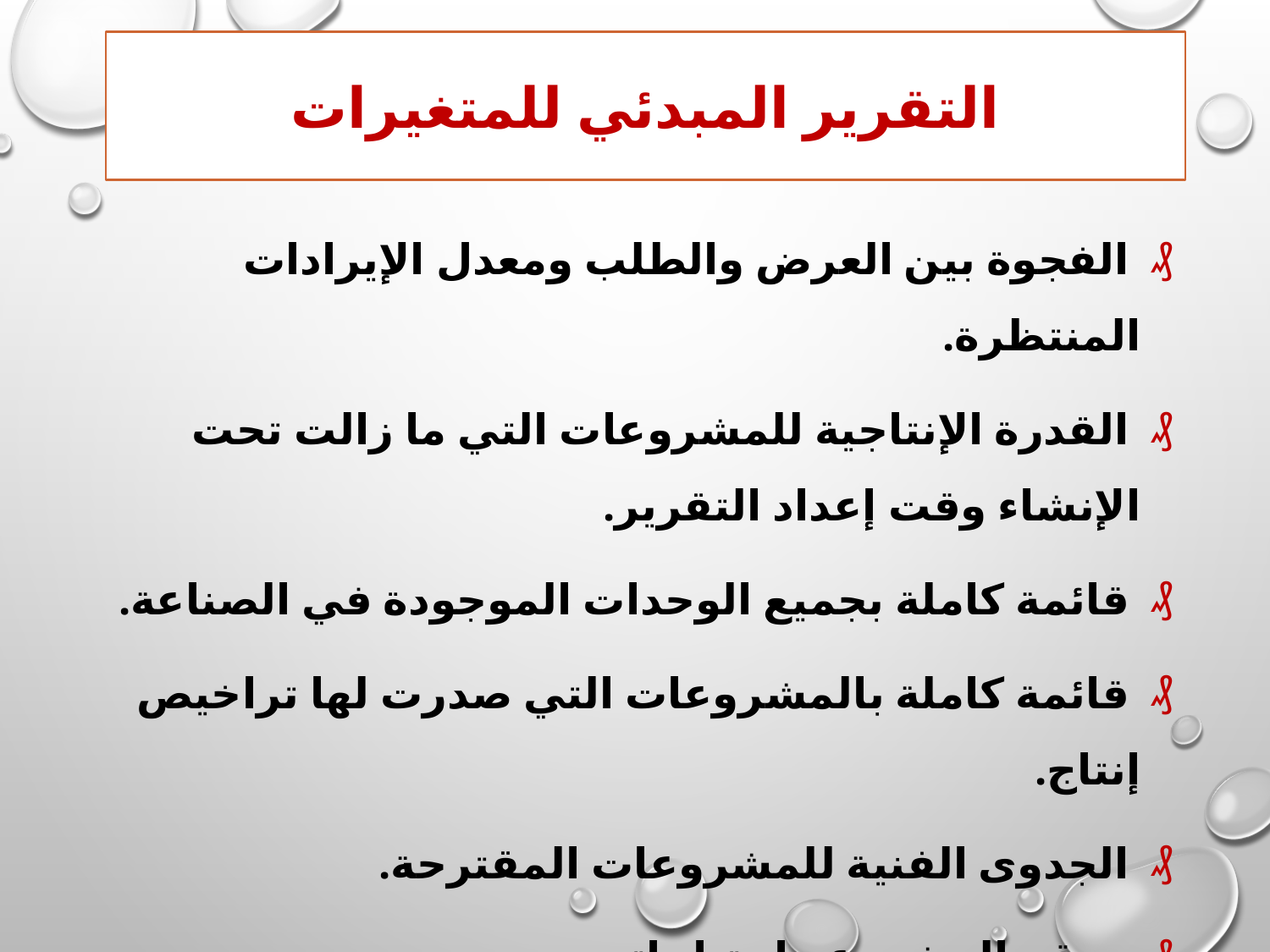

# التقرير المبدئي للمتغيرات
 الفجوة بين العرض والطلب ومعدل الإيرادات المنتظرة.
 القدرة الإنتاجية للمشروعات التي ما زالت تحت الإنشاء وقت إعداد التقرير.
 قائمة كاملة بجميع الوحدات الموجودة في الصناعة.
 قائمة كاملة بالمشروعات التي صدرت لها تراخيص إنتاج.
 الجدوى الفنية للمشروعات المقترحة.
 موقع المشروع واحتياجاته.
 احتساب الفائدة/ الاستثمار لأكثر مقترح.